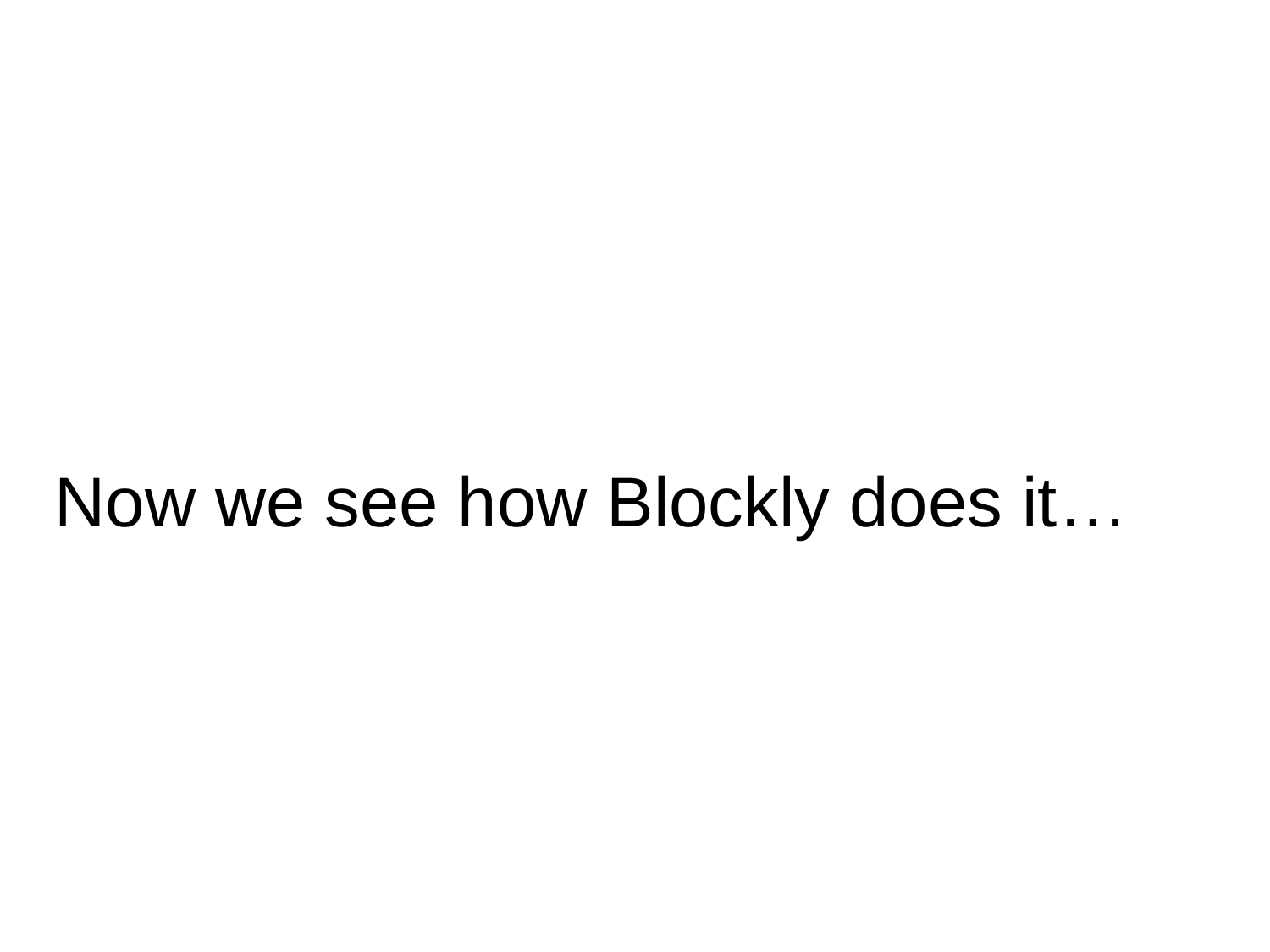

Now we see how Blockly does it…